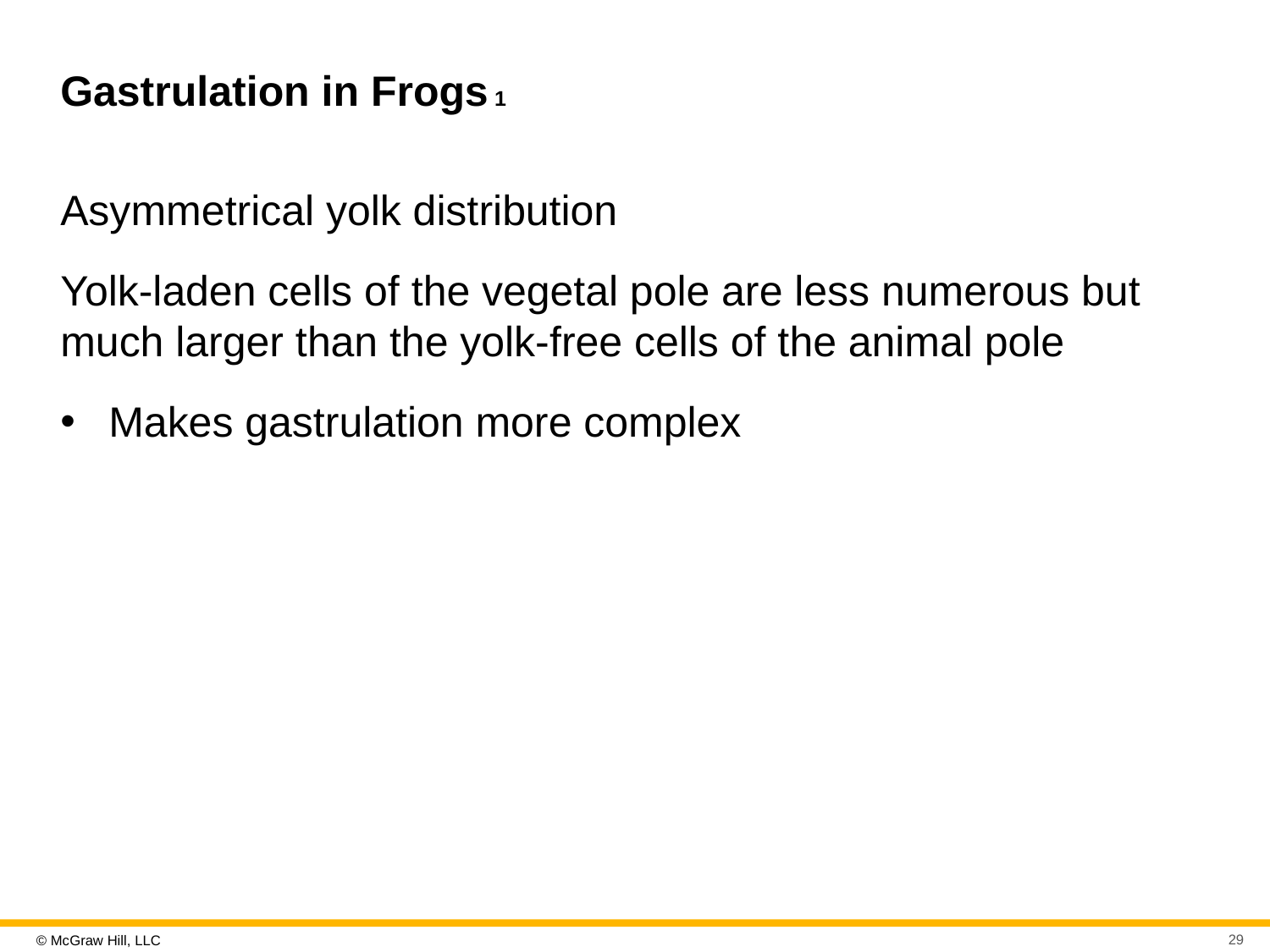

# Gastrulation in Frogs 1
Asymmetrical yolk distribution
Yolk-laden cells of the vegetal pole are less numerous but much larger than the yolk-free cells of the animal pole
Makes gastrulation more complex
29